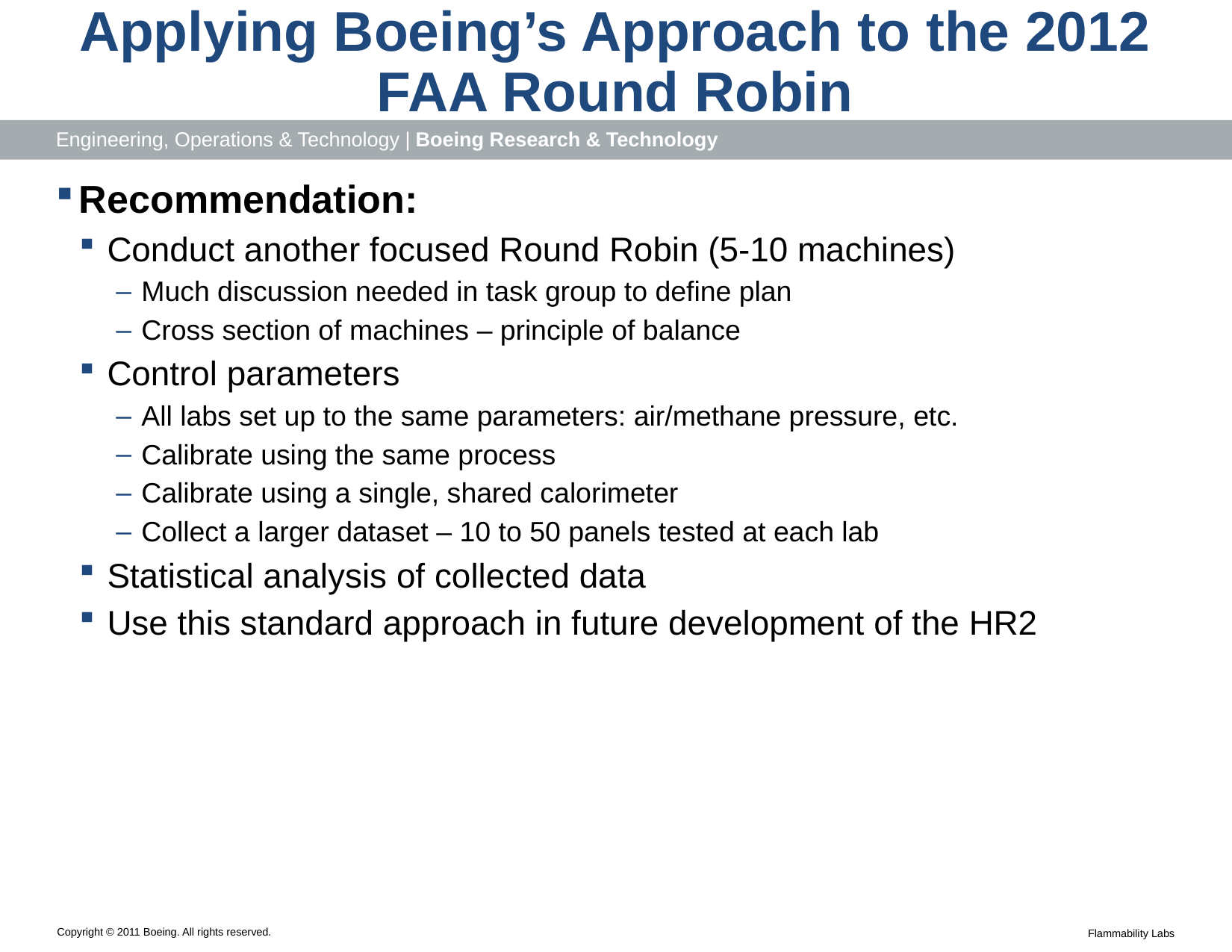

# Applying Boeing’s Approach to the 2012 FAA Round Robin
Recommendation:
Conduct another focused Round Robin (5-10 machines)
Much discussion needed in task group to define plan
Cross section of machines – principle of balance
Control parameters
All labs set up to the same parameters: air/methane pressure, etc.
Calibrate using the same process
Calibrate using a single, shared calorimeter
Collect a larger dataset – 10 to 50 panels tested at each lab
Statistical analysis of collected data
Use this standard approach in future development of the HR2
Flammability Labs